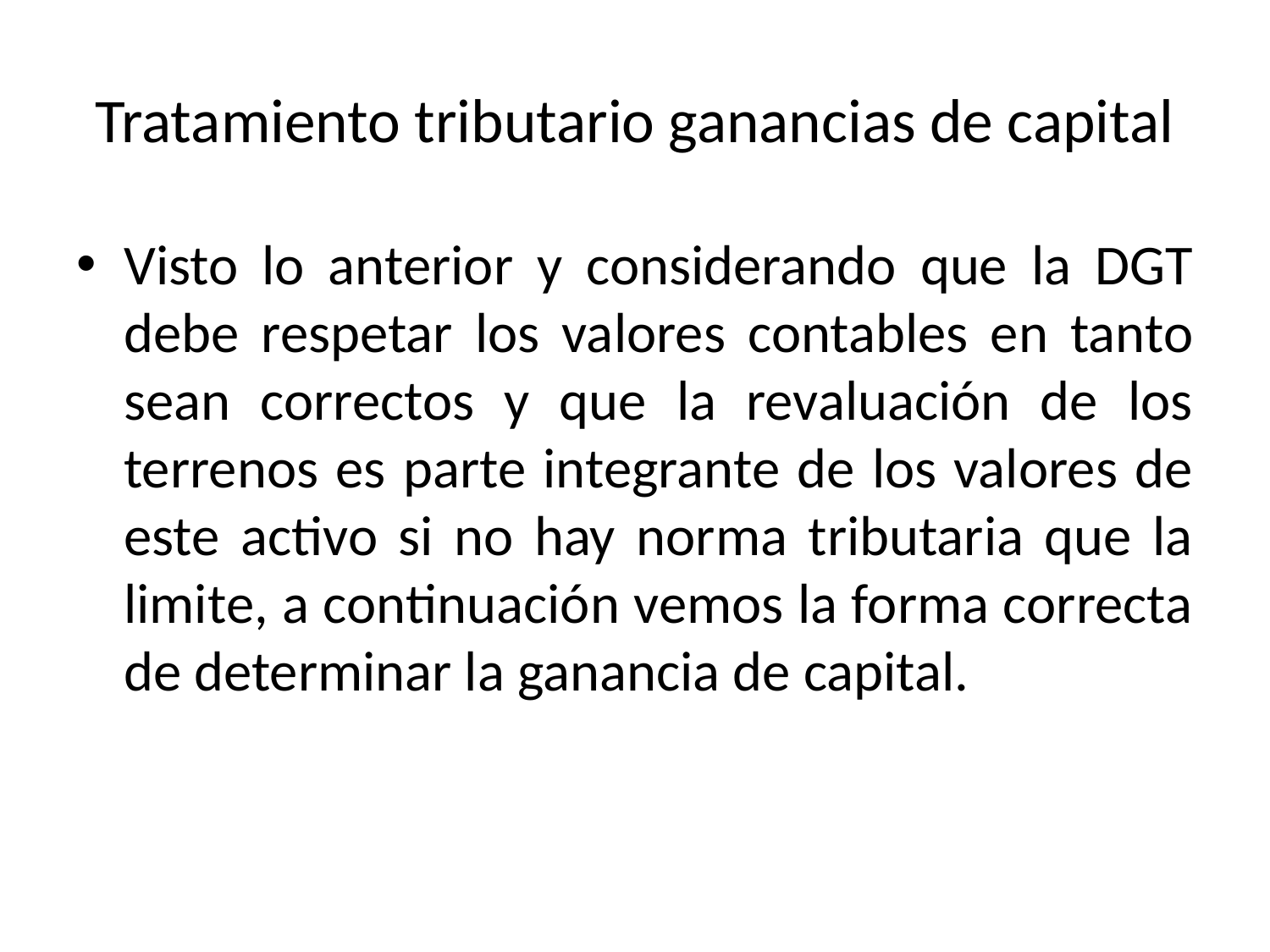

# Tratamiento tributario ganancias de capital
Visto lo anterior y considerando que la DGT debe respetar los valores contables en tanto sean correctos y que la revaluación de los terrenos es parte integrante de los valores de este activo si no hay norma tributaria que la limite, a continuación vemos la forma correcta de determinar la ganancia de capital.